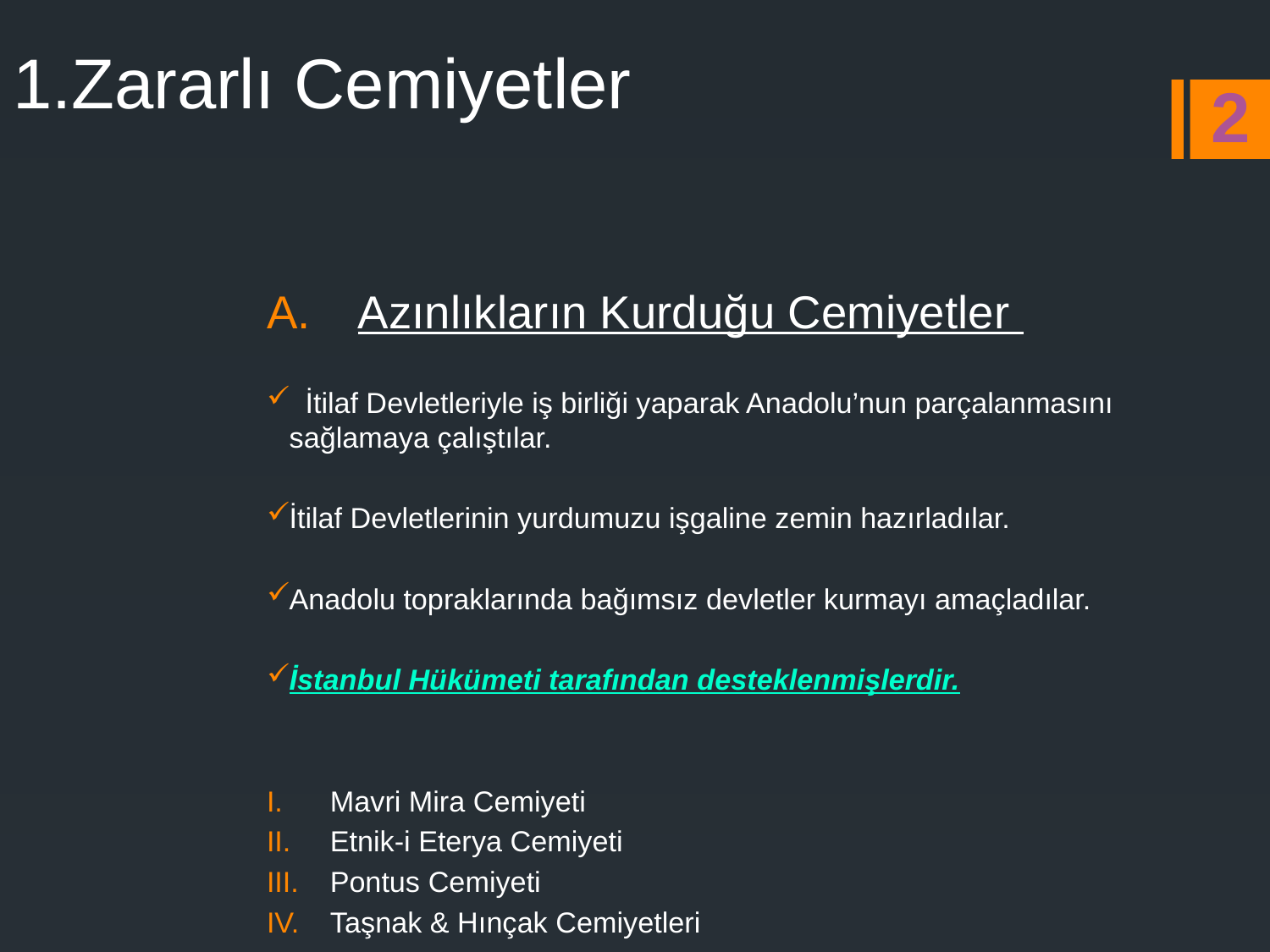

# 1.Zararlı Cemiyetler
2
Azınlıkların Kurduğu Cemiyetler

  İtilaf Devletleriyle iş birliği yaparak Anadolu’nun parçalanmasını sağlamaya çalıştılar.

İtilaf Devletlerinin yurdumuzu işgaline zemin hazırladılar.

Anadolu topraklarında bağımsız devletler kurmayı amaçladılar.

İstanbul Hükümeti tarafından desteklenmişlerdir.

Mavri Mira Cemiyeti
Etnik-i Eterya Cemiyeti
Pontus Cemiyeti
Taşnak & Hınçak Cemiyetleri